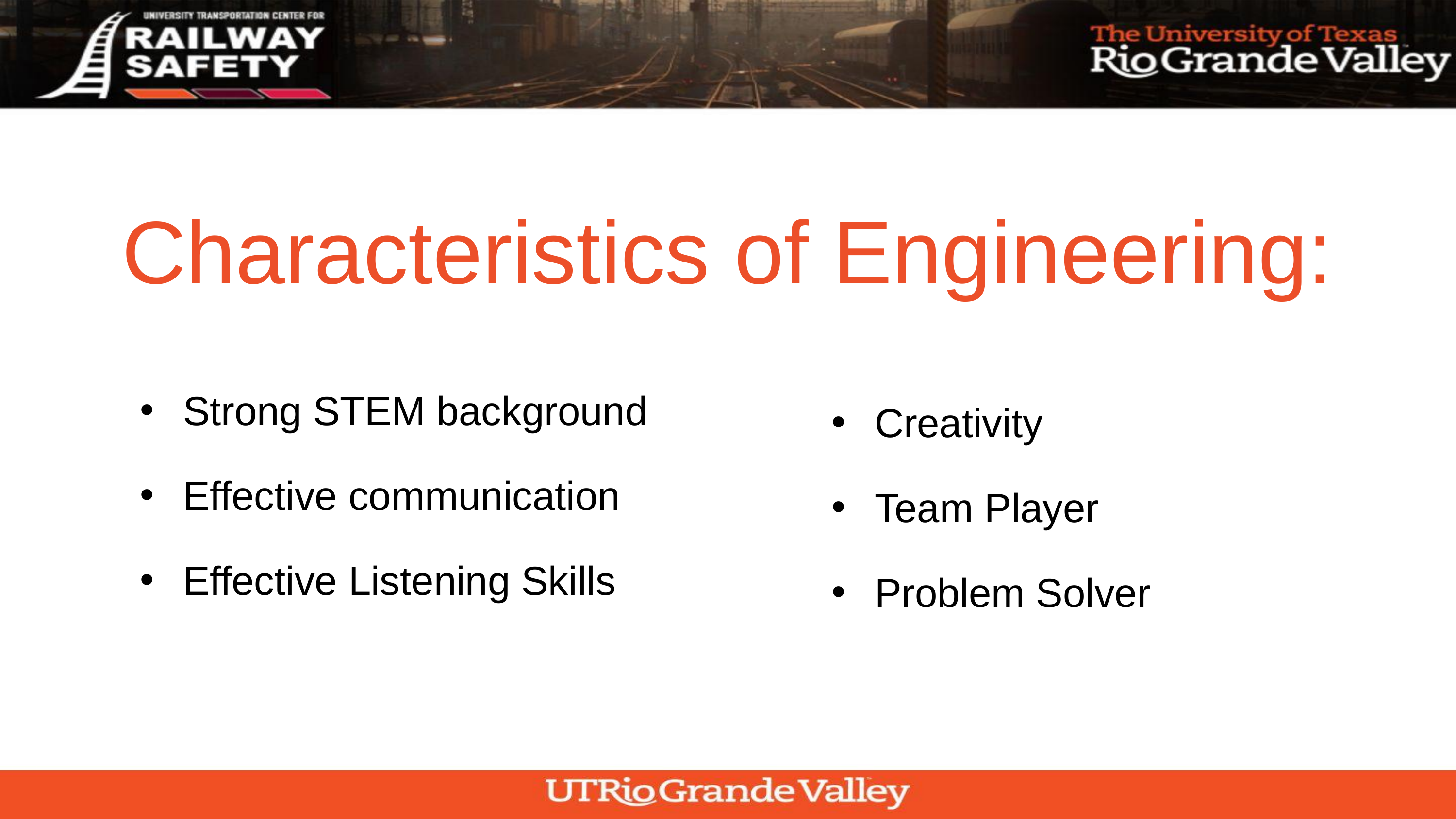

Characteristics of Engineering:
Strong STEM background
Effective communication
Effective Listening Skills
Creativity
Team Player
Problem Solver